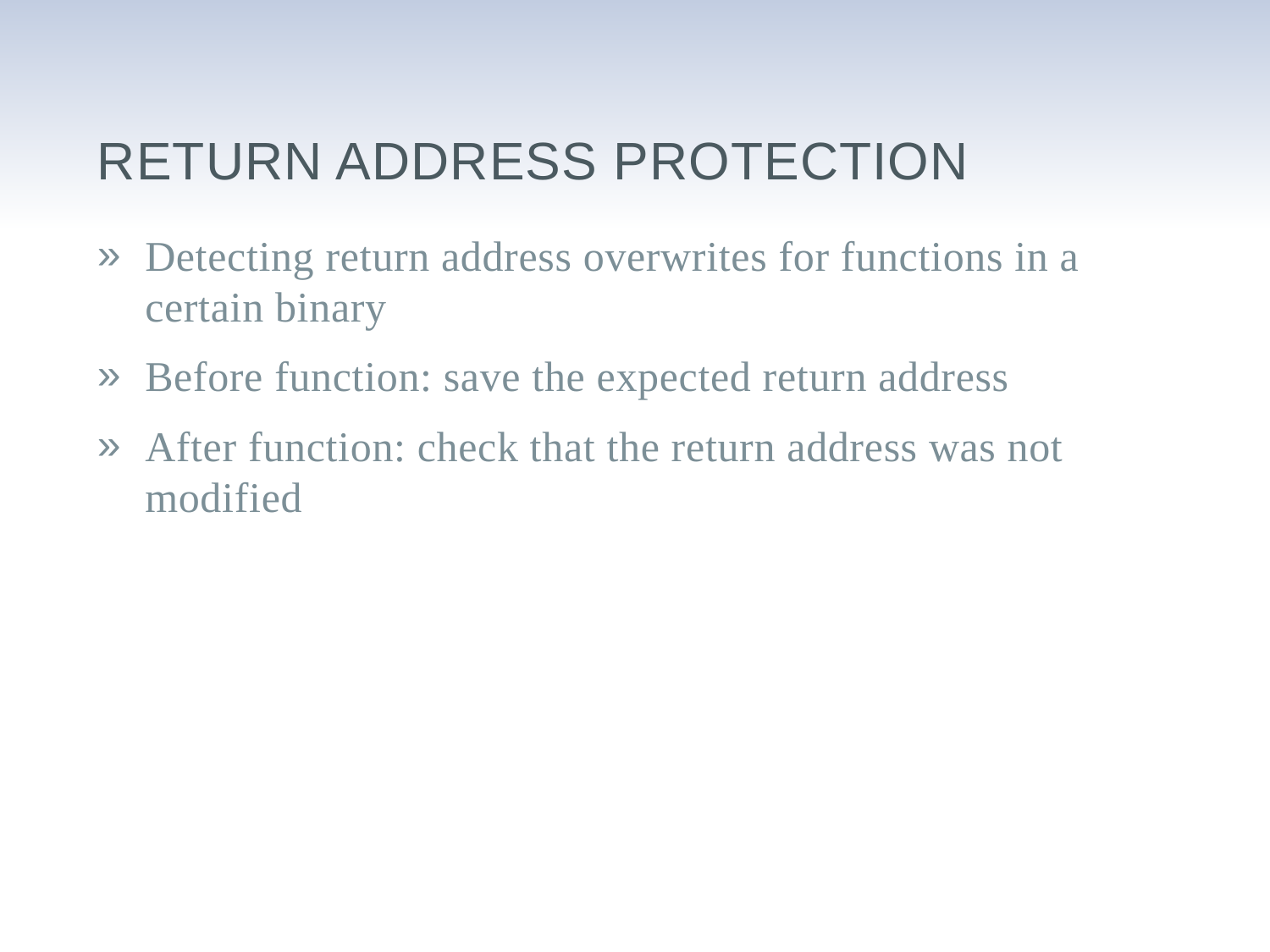

# Return Address protection
Detecting return address overwrites for functions in a certain binary
Before function: save the expected return address
After function: check that the return address was not modified